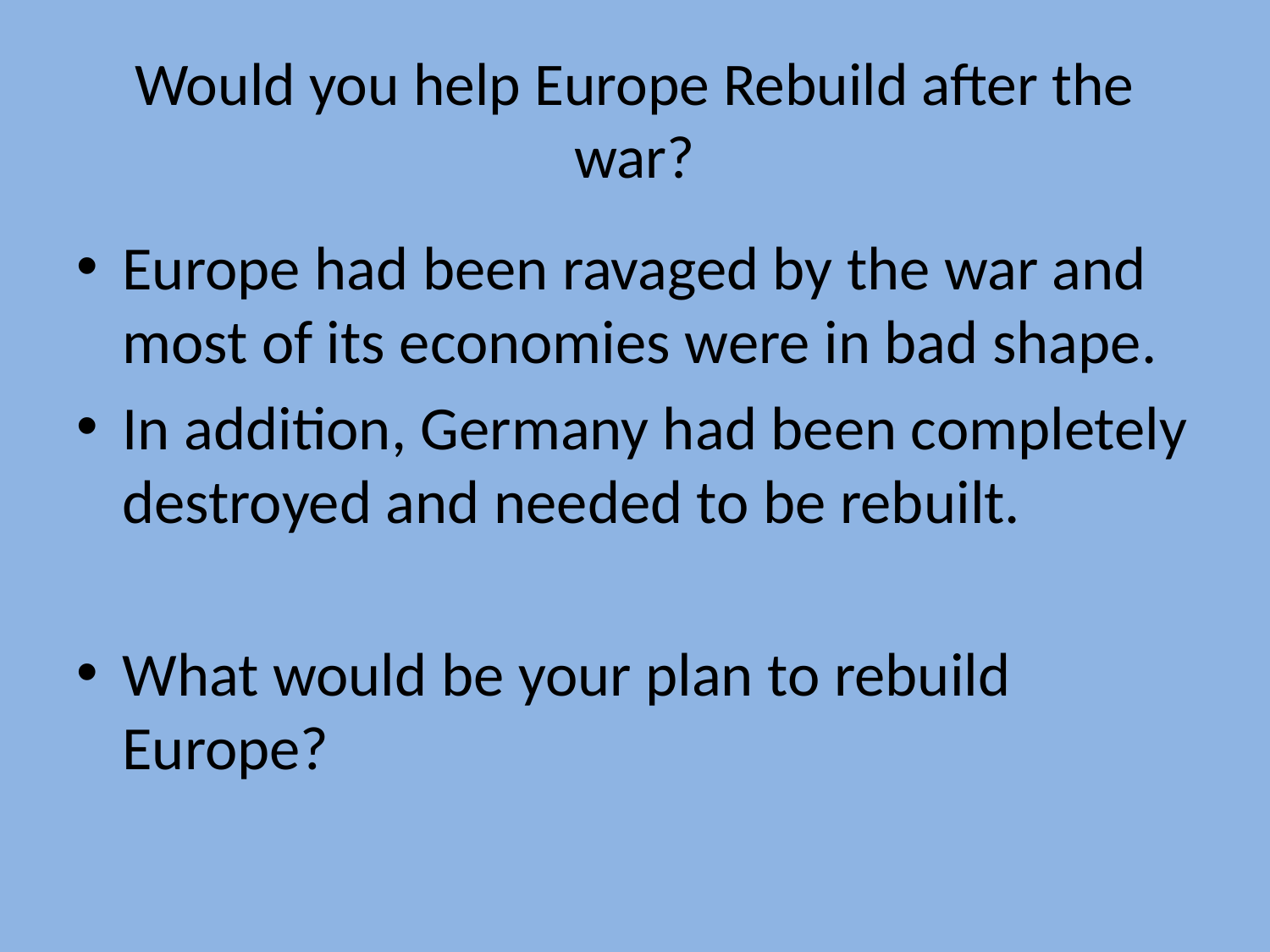

# Would you help Europe Rebuild after the war?
Europe had been ravaged by the war and most of its economies were in bad shape.
In addition, Germany had been completely destroyed and needed to be rebuilt.

What would be your plan to rebuild Europe?